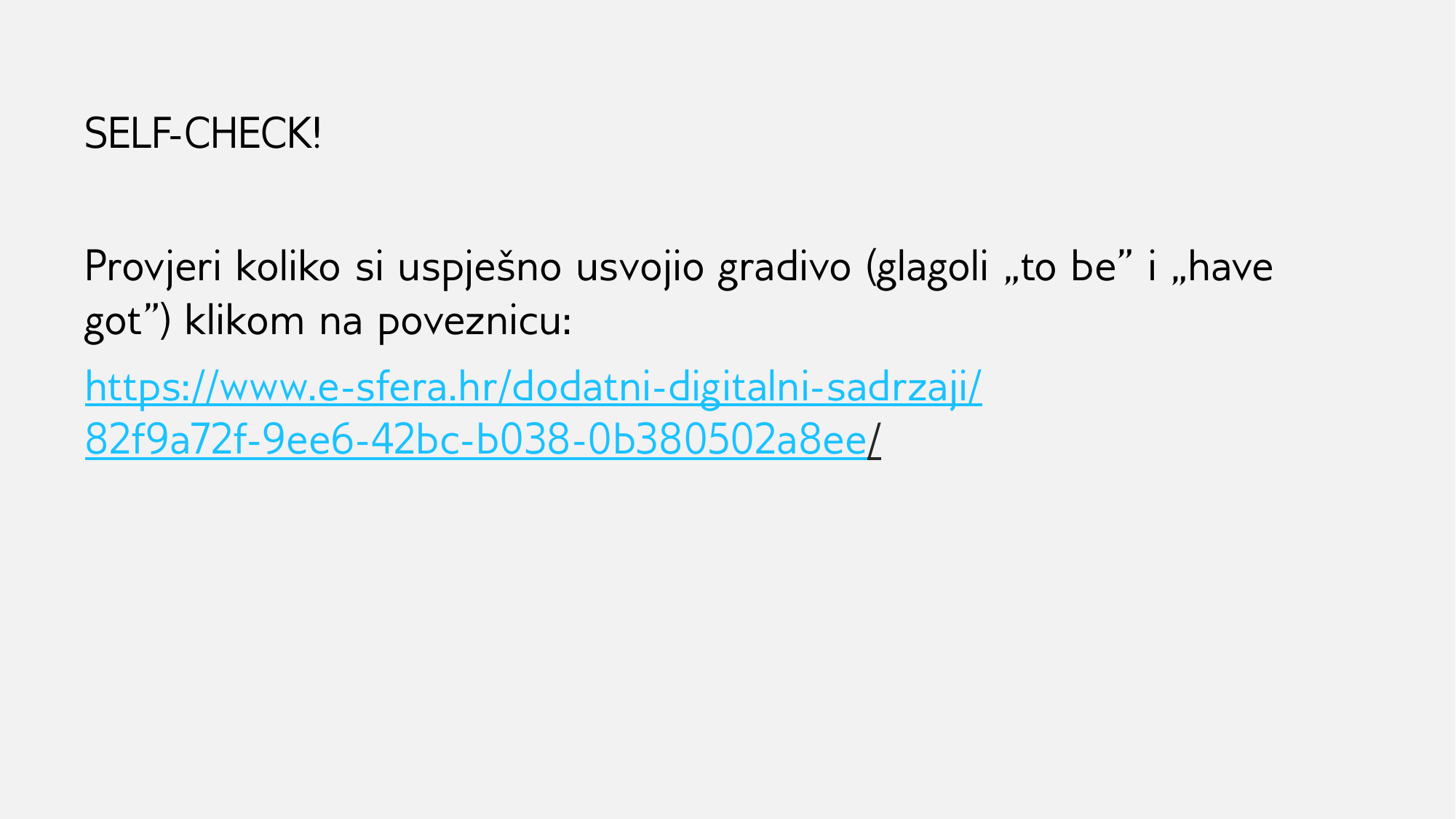

SELF-CHECK!

Provjeri koliko si uspješno usvojio gradivo (glagoli „to be” i „have got”) klikom na poveznicu:
https://www.e-sfera.hr/dodatni-digitalni-sadrzaji/82f9a72f-9ee6-42bc-b038-0b380502a8ee/